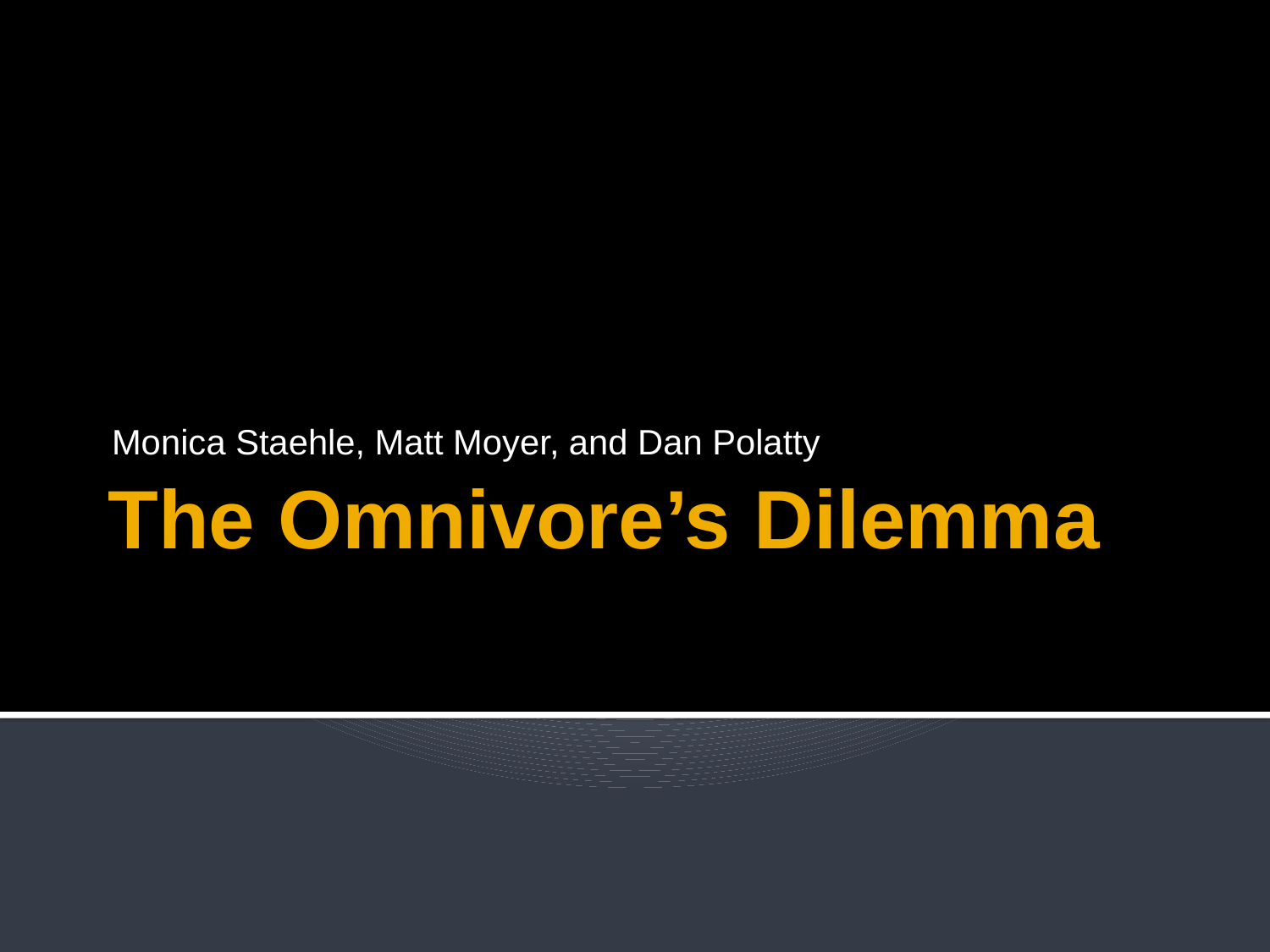

Monica Staehle, Matt Moyer, and Dan Polatty
# The Omnivore’s Dilemma